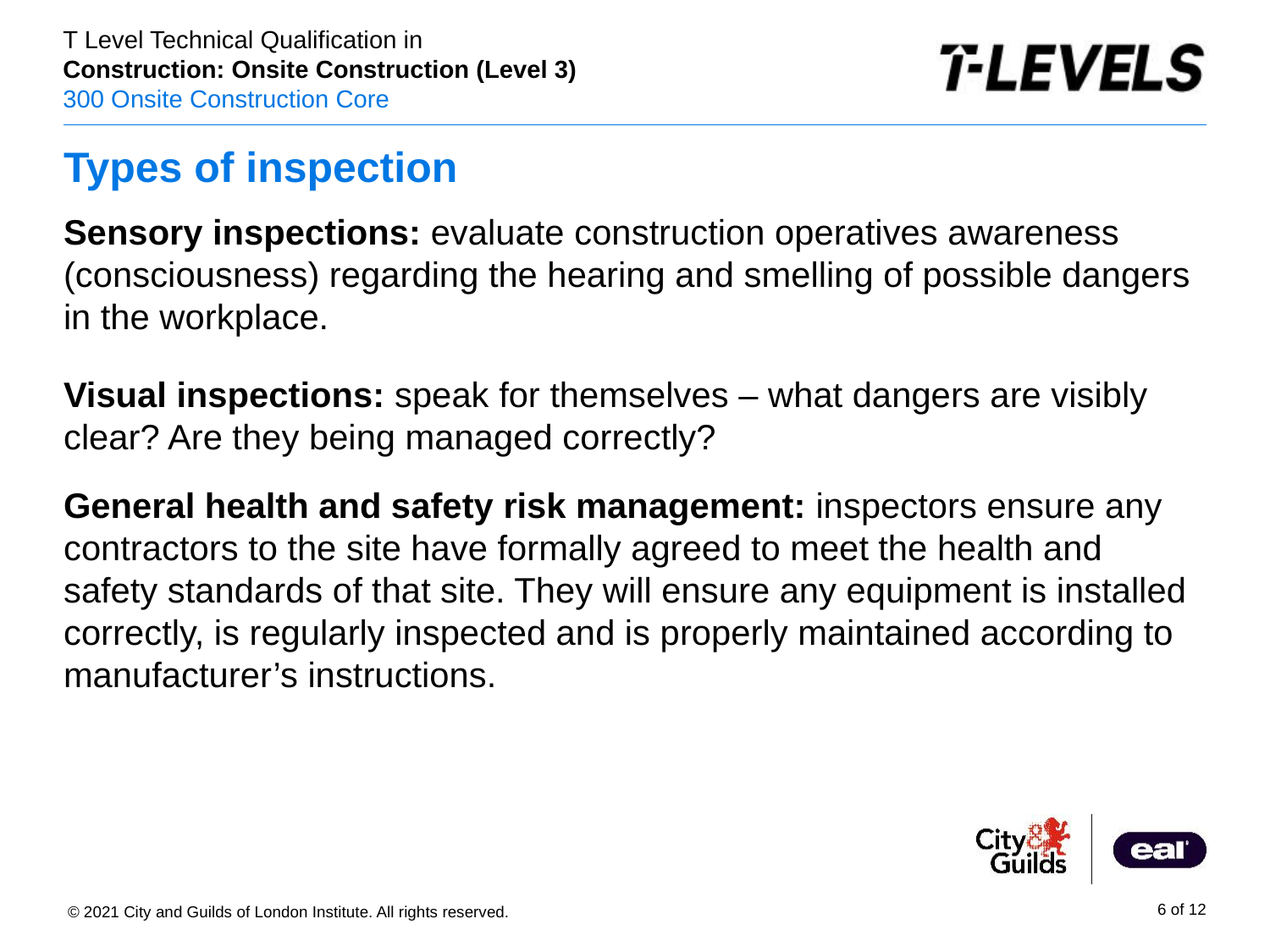

# Types of inspection
Sensory inspections: evaluate construction operatives awareness (consciousness) regarding the hearing and smelling of possible dangers in the workplace.
Visual inspections: speak for themselves – what dangers are visibly clear? Are they being managed correctly?
General health and safety risk management: inspectors ensure any contractors to the site have formally agreed to meet the health and safety standards of that site. They will ensure any equipment is installed correctly, is regularly inspected and is properly maintained according to manufacturer’s instructions.